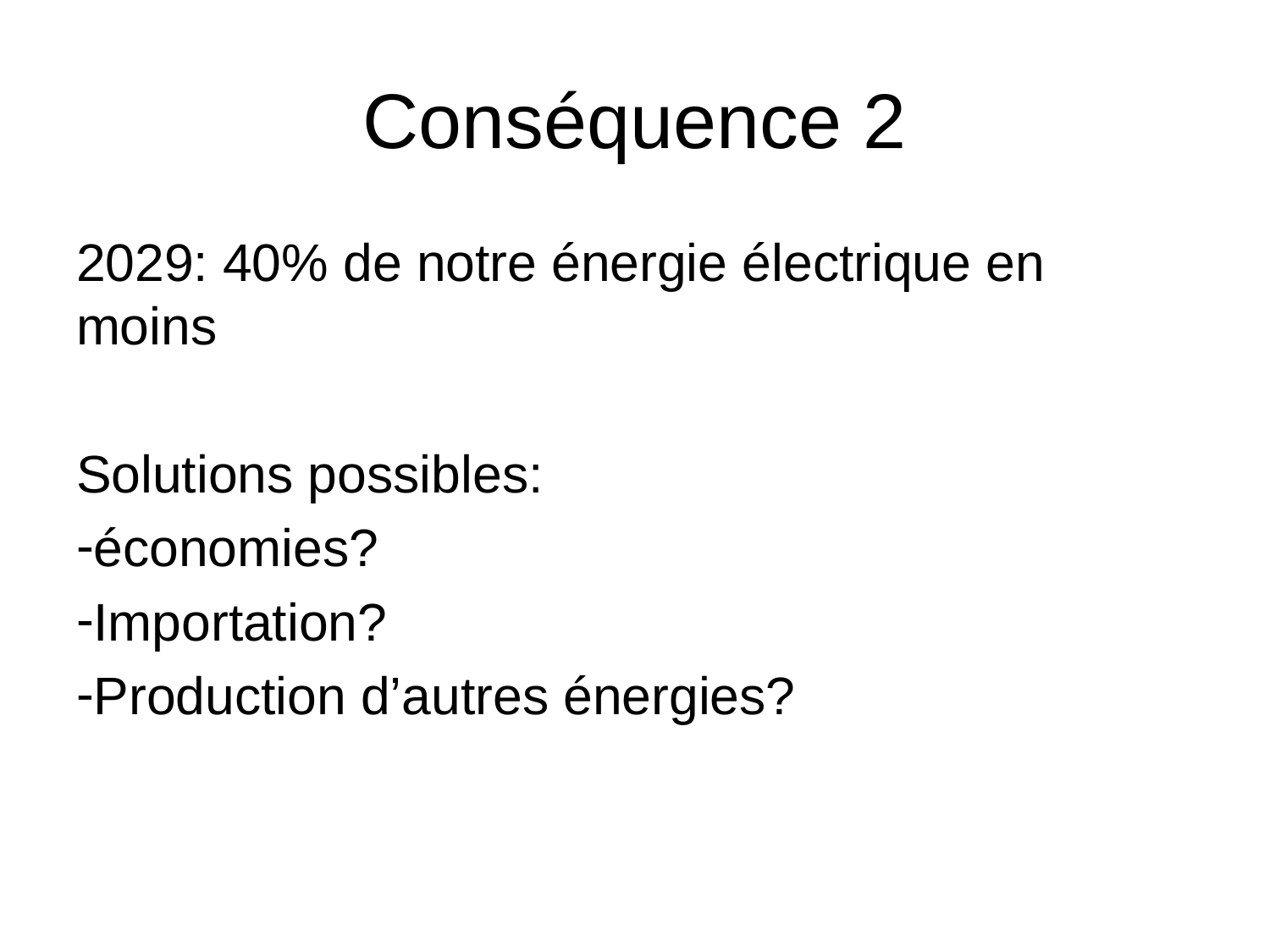

# Conséquence 2
2029: 40% de notre énergie électrique en moins

Solutions possibles:
économies?
Importation?
Production d’autres énergies?